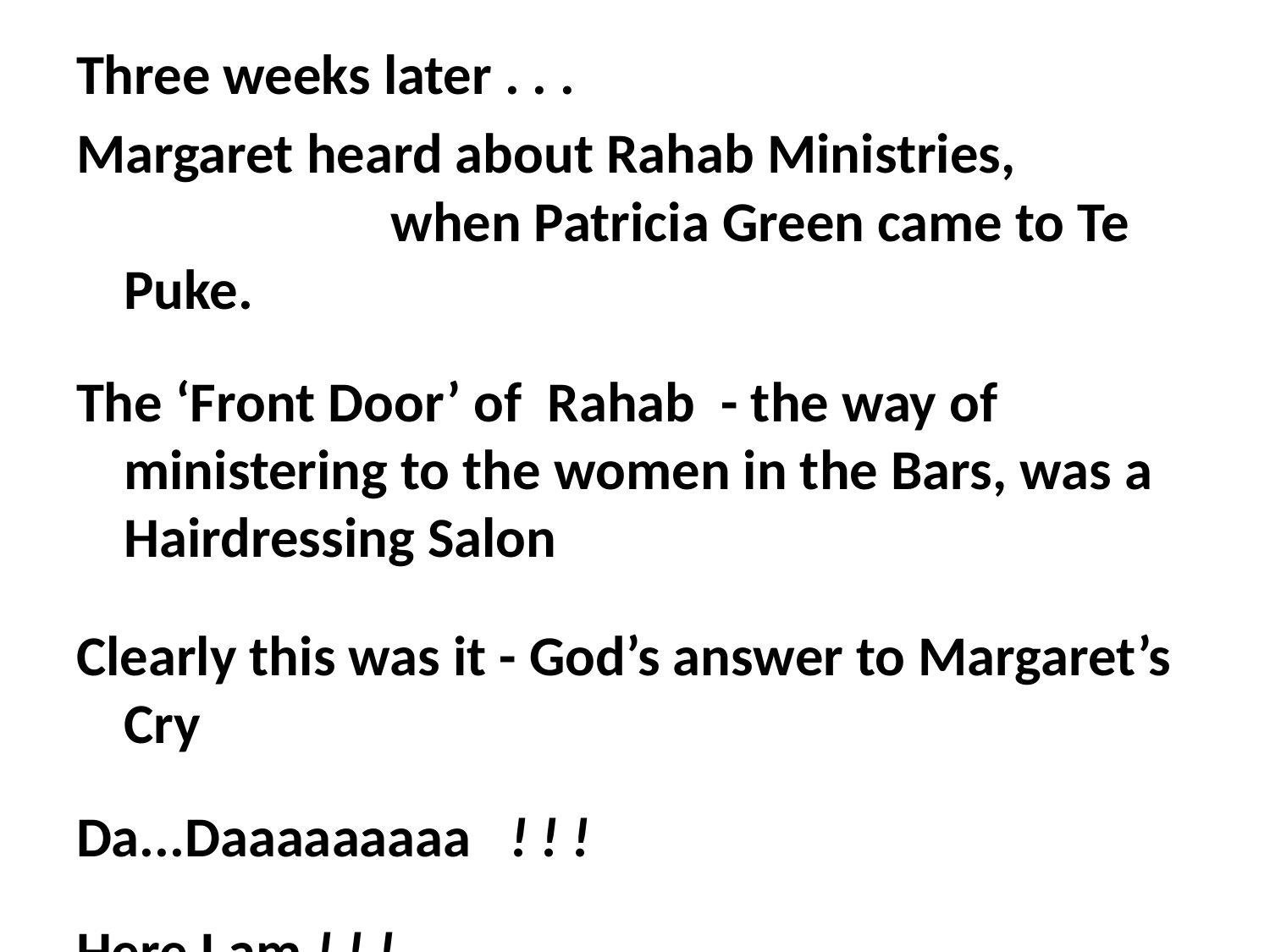

Three weeks later . . .
Margaret heard about Rahab Ministries,                                   when Patricia Green came to Te Puke.

The ‘Front Door’ of  Rahab  - the way of ministering to the women in the Bars, was a Hairdressing Salon

Clearly this was it - God’s answer to Margaret’s Cry

Da...Daaaaaaaaa   ! ! !

Here I am ! ! !